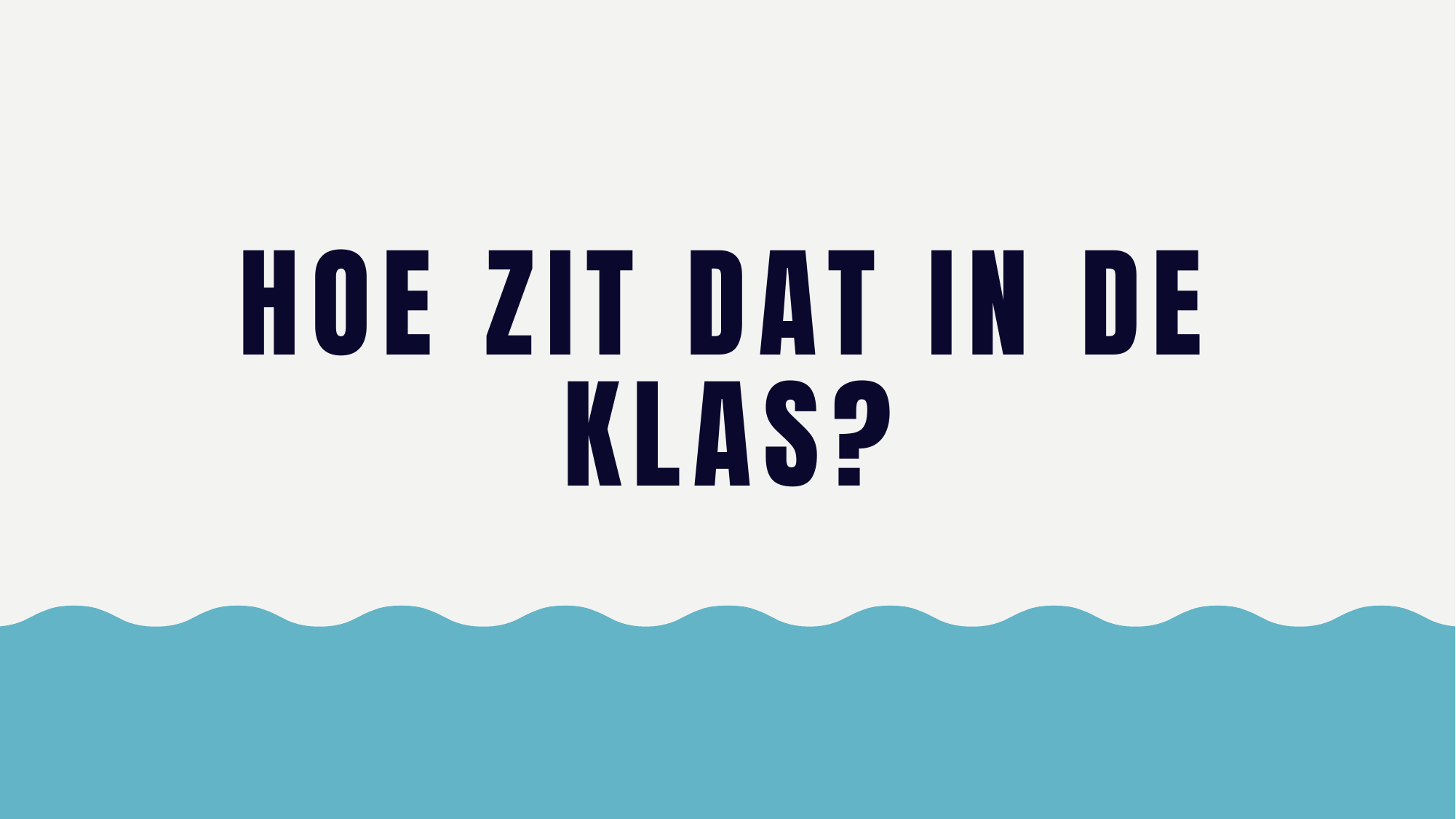

# Hoe zit dat in de klas?